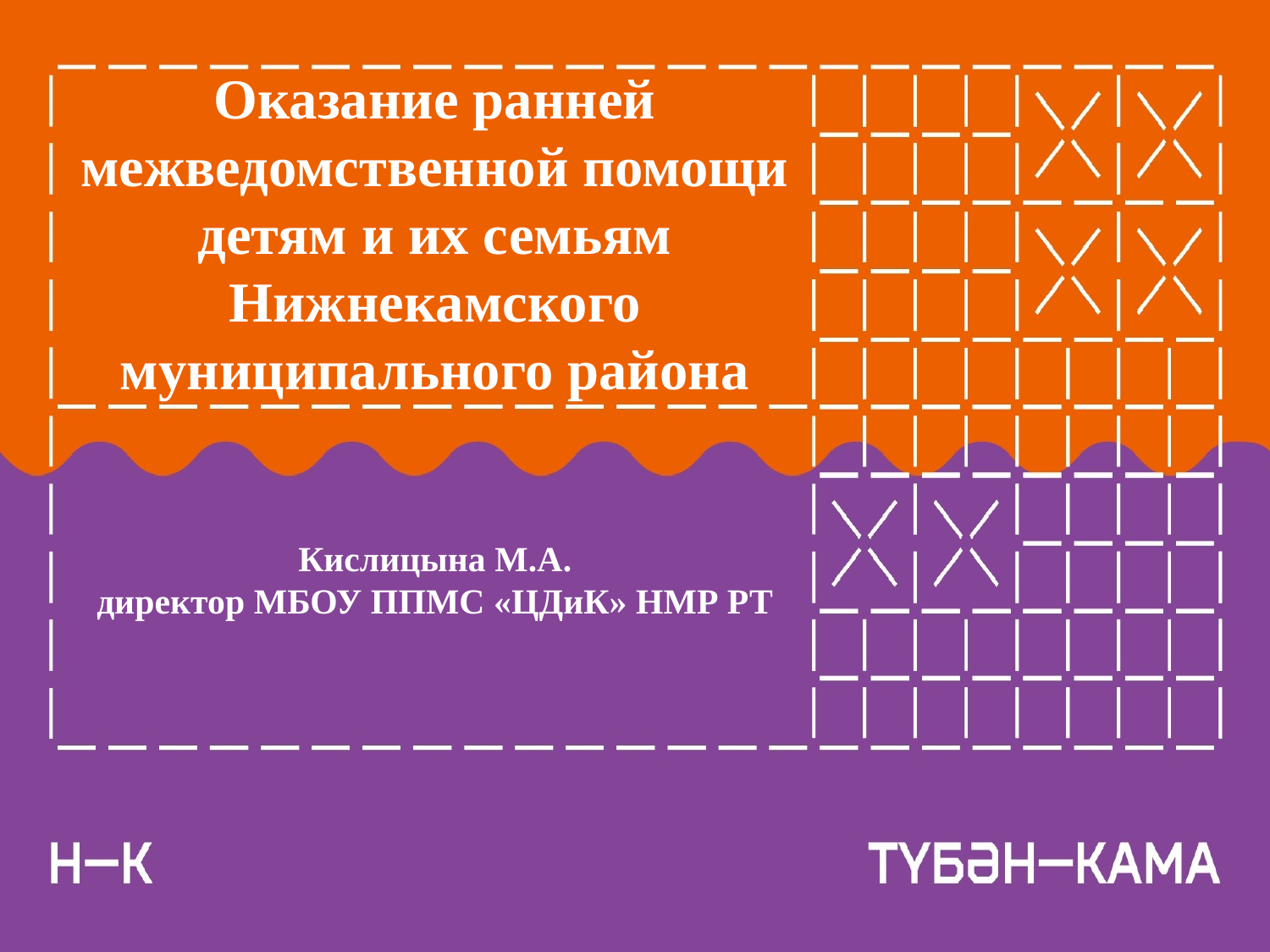

Оказание ранней межведомственной помощи детям и их семьям
Нижнекамского муниципального района

Кислицына М.А.
директор МБОУ ППМС «ЦДиК» НМР РТ